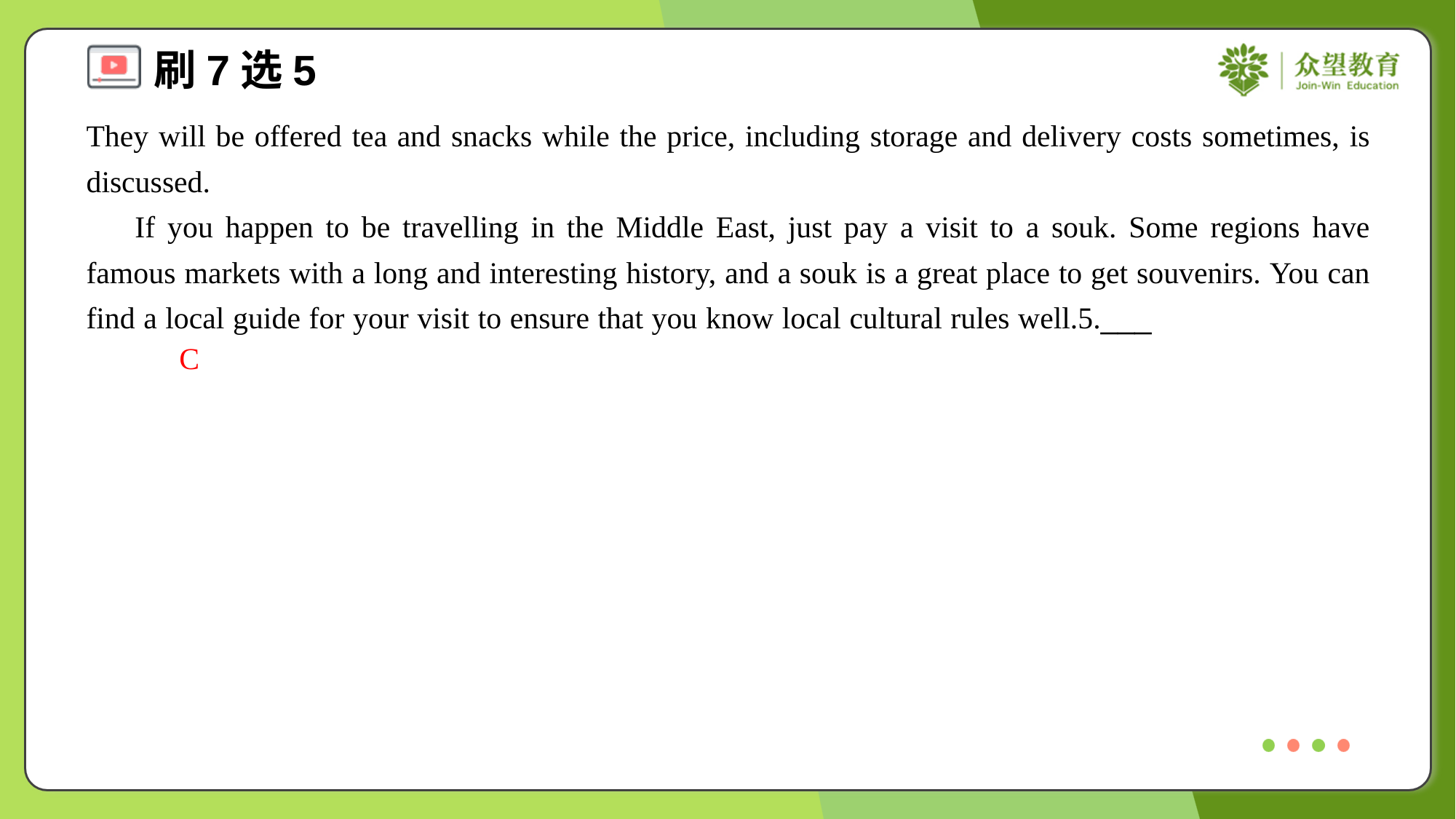

They will be offered tea and snacks while the price, including storage and delivery costs sometimes, is discussed.
    If you happen to be travelling in the Middle East, just pay a visit to a souk. Some regions have famous markets with a long and interesting history, and a souk is a great place to get souvenirs. You can find a local guide for your visit to ensure that you know local cultural rules well.5.___
C